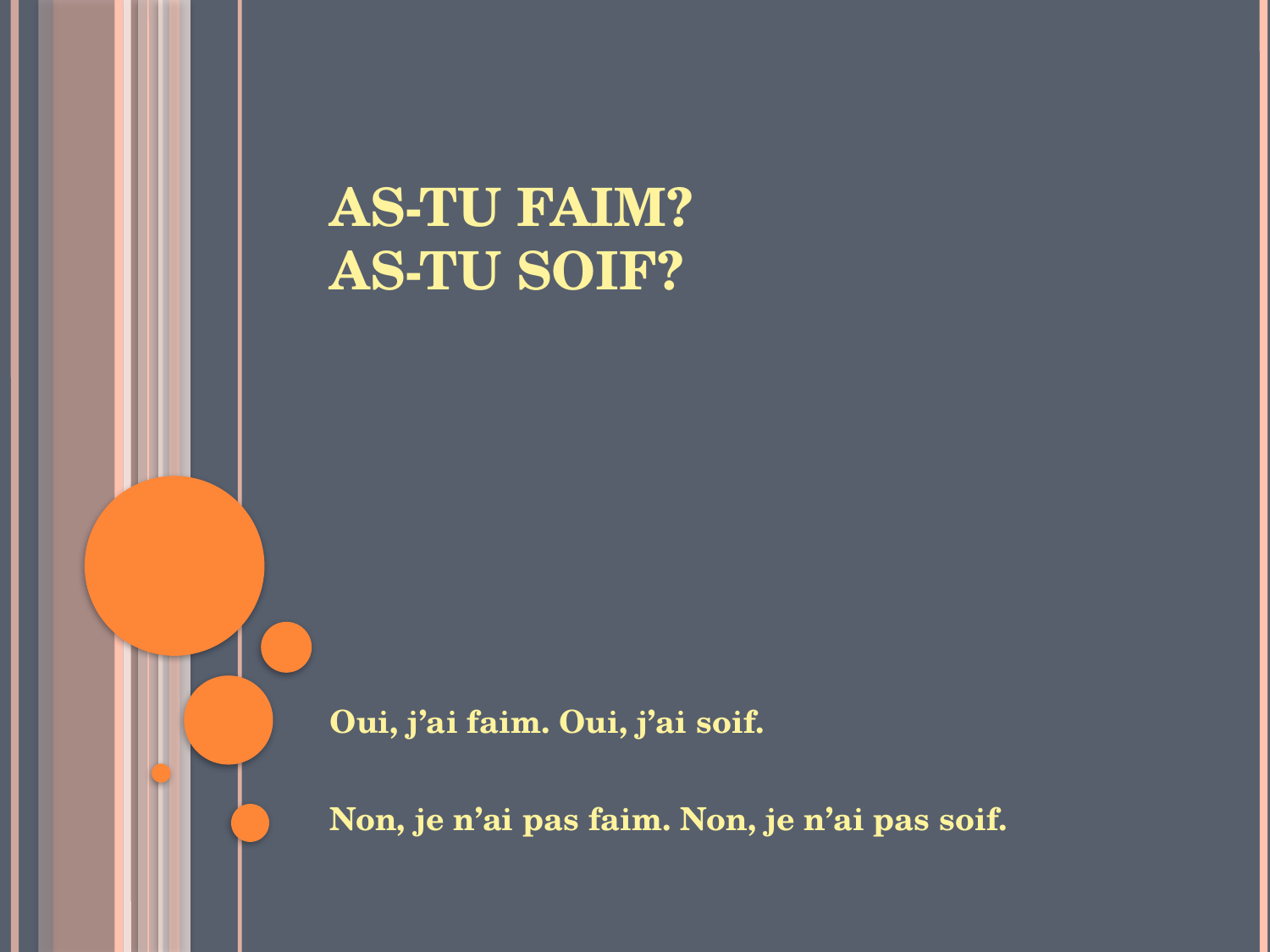

# As-tu faim? As-tu soif?
Oui, j’ai faim. Oui, j’ai soif.

Non, je n’ai pas faim. Non, je n’ai pas soif.